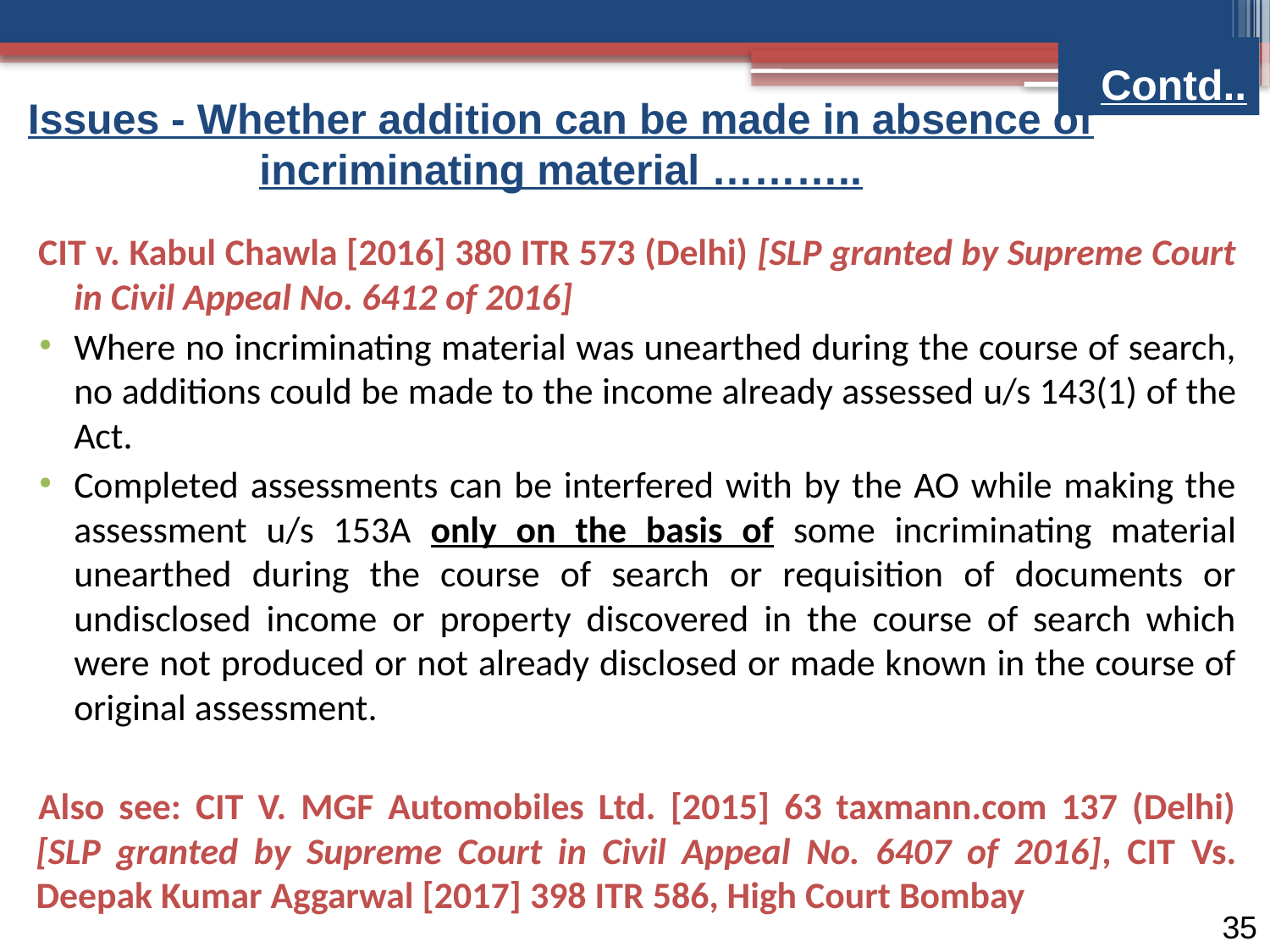

Contd..

Issues - Whether addition can be made in absence of incriminating material ………..
CIT v. Kabul Chawla [2016] 380 ITR 573 (Delhi) [SLP granted by Supreme Court in Civil Appeal No. 6412 of 2016]
Where no incriminating material was unearthed during the course of search, no additions could be made to the income already assessed u/s 143(1) of the Act.
Completed assessments can be interfered with by the AO while making the assessment u/s 153A only on the basis of some incriminating material unearthed during the course of search or requisition of documents or undisclosed income or property discovered in the course of search which were not produced or not already disclosed or made known in the course of original assessment.

Also see: CIT V. MGF Automobiles Ltd. [2015] 63 taxmann.com 137 (Delhi) [SLP granted by Supreme Court in Civil Appeal No. 6407 of 2016], CIT Vs. Deepak Kumar Aggarwal [2017] 398 ITR 586, High Court Bombay
35